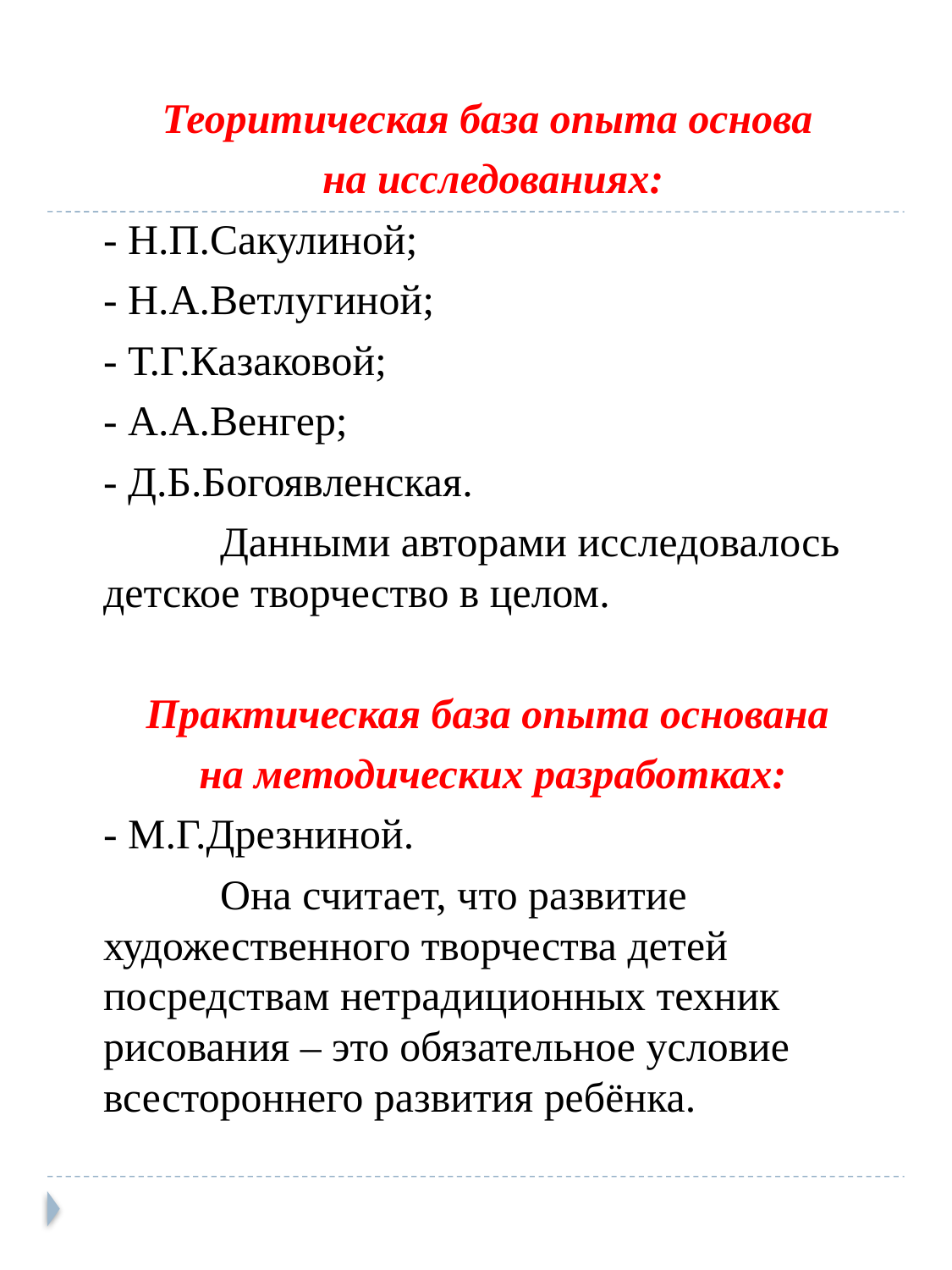

Теоритическая база опыта основа
на исследованиях:
- Н.П.Сакулиной;
- Н.А.Ветлугиной;
- Т.Г.Казаковой;
- А.А.Венгер;
- Д.Б.Богоявленская.
	Данными авторами исследовалось детское творчество в целом.

Практическая база опыта основана
на методических разработках:
- М.Г.Дрезниной.
	Она считает, что развитие художественного творчества детей посредствам нетрадиционных техник рисования – это обязательное условие всестороннего развития ребёнка.